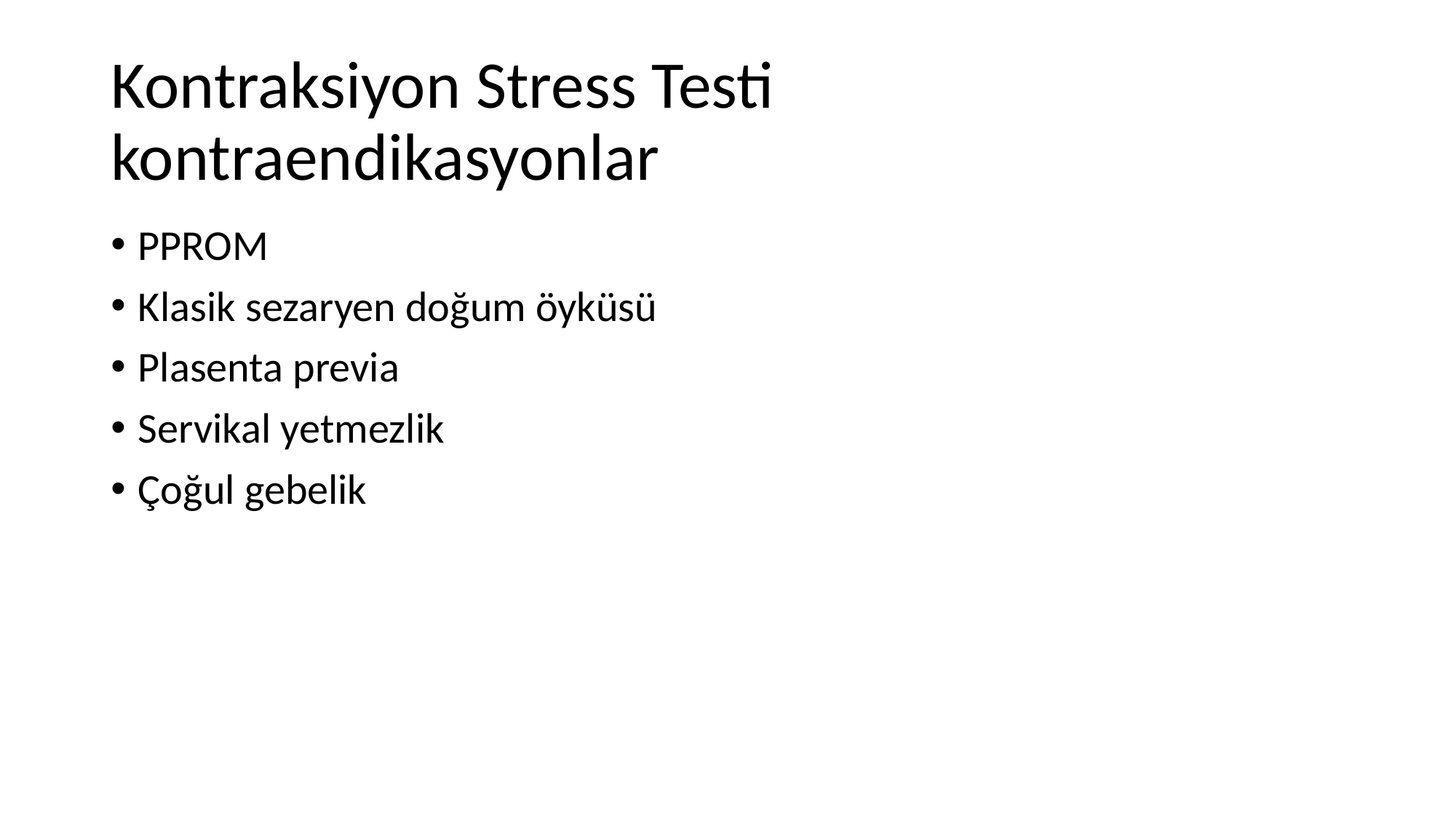

# Kontraksiyon Stress Testi kontraendikasyonlar
PPROM
Klasik sezaryen doğum öyküsü
Plasenta previa
Servikal yetmezlik
Çoğul gebelik